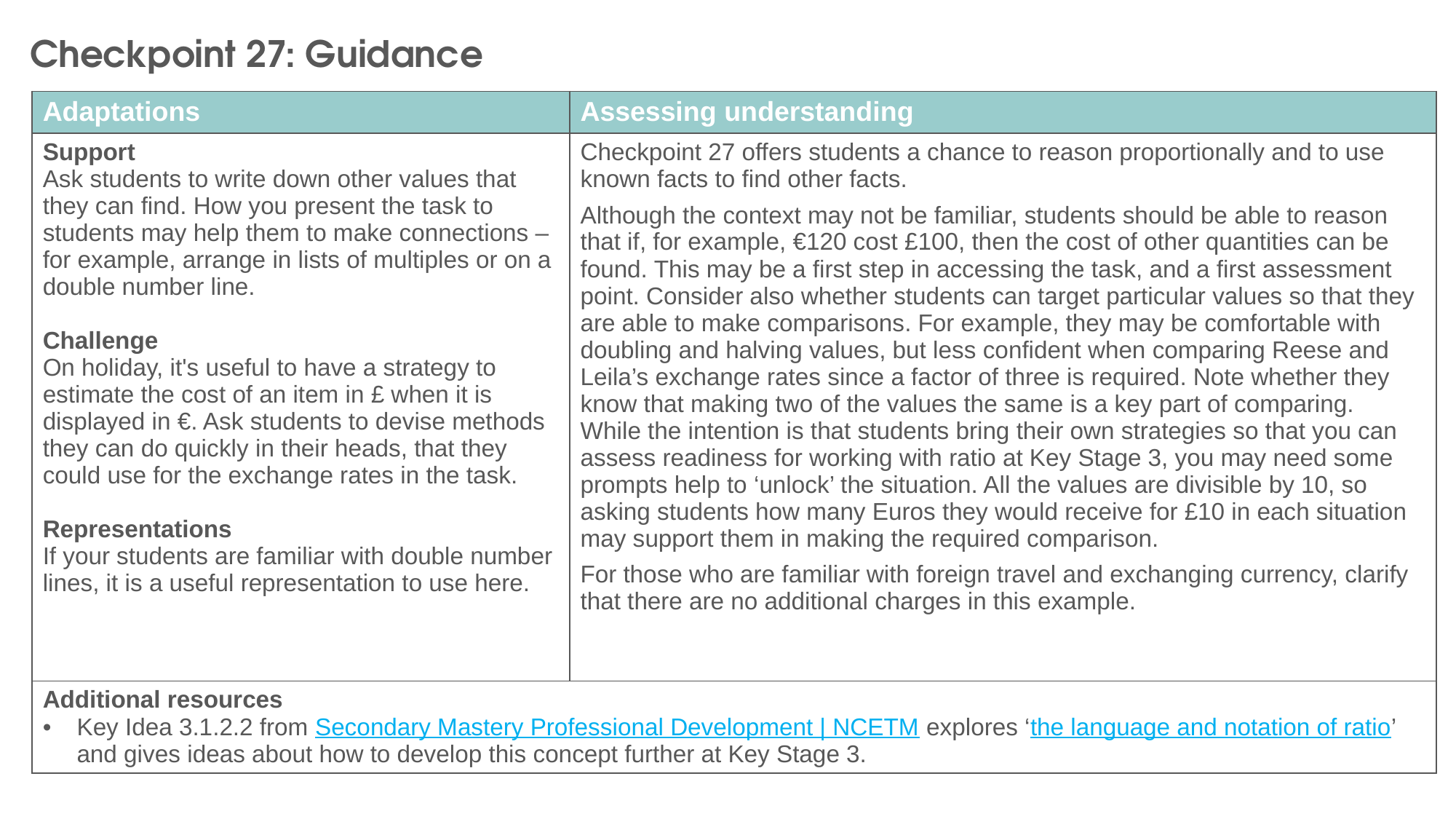

Checkpoint 27: Guidance
| Adaptations | Assessing understanding |
| --- | --- |
| Support Ask students to write down other values that they can find. How you present the task to students may help them to make connections – for example, arrange in lists of multiples or on a double number line. Challenge On holiday, it's useful to have a strategy to estimate the cost of an item in £ when it is displayed in €. Ask students to devise methods they can do quickly in their heads, that they could use for the exchange rates in the task. Representations If your students are familiar with double number lines, it is a useful representation to use here. | Checkpoint 27 offers students a chance to reason proportionally and to use known facts to find other facts. Although the context may not be familiar, students should be able to reason that if, for example, €120 cost £100, then the cost of other quantities can be found. This may be a first step in accessing the task, and a first assessment point. Consider also whether students can target particular values so that they are able to make comparisons. For example, they may be comfortable with doubling and halving values, but less confident when comparing Reese and Leila’s exchange rates since a factor of three is required. Note whether they know that making two of the values the same is a key part of comparing. While the intention is that students bring their own strategies so that you can assess readiness for working with ratio at Key Stage 3, you may need some prompts help to ‘unlock’ the situation. All the values are divisible by 10, so asking students how many Euros they would receive for £10 in each situation may support them in making the required comparison. For those who are familiar with foreign travel and exchanging currency, clarify that there are no additional charges in this example. |
| Additional resources Key Idea 3.1.2.2 from Secondary Mastery Professional Development | NCETM explores ‘the language and notation of ratio’ and gives ideas about how to develop this concept further at Key Stage 3. |  |